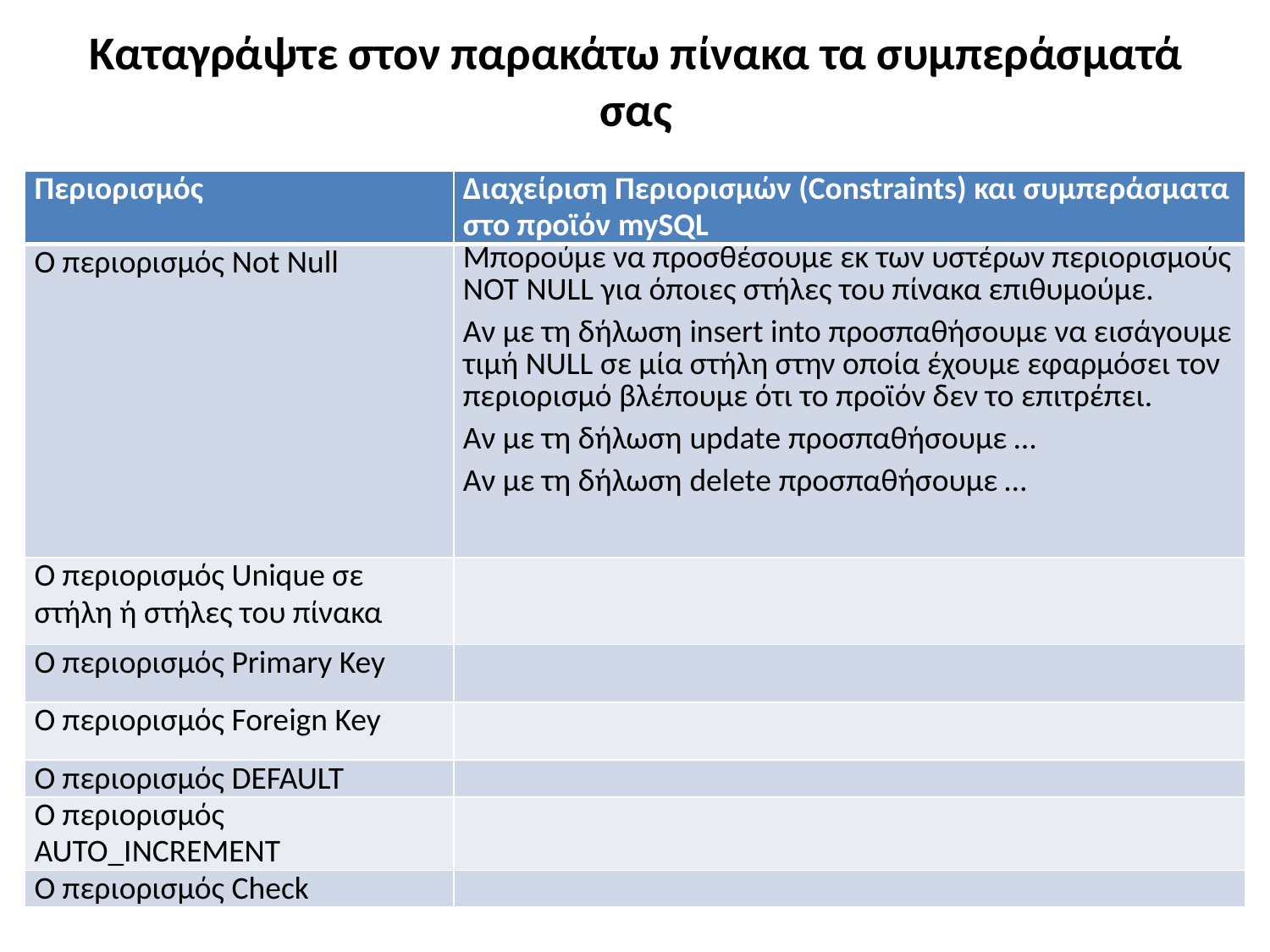

# Καταγράψτε στον παρακάτω πίνακα τα συμπεράσματά σας
| Περιορισμός | Διαχείριση Περιορισμών (Constraints) και συμπεράσματα στο προϊόν mySQL |
| --- | --- |
| Ο περιορισμός Not Null | Μπορούμε να προσθέσουμε εκ των υστέρων περιορισμούς NOT NULL για όποιες στήλες του πίνακα επιθυμούμε. Αν με τη δήλωση insert into προσπαθήσουμε να εισάγουμε τιμή NULL σε μία στήλη στην οποία έχουμε εφαρμόσει τον περιορισμό βλέπουμε ότι το προϊόν δεν το επιτρέπει. Αν με τη δήλωση update προσπαθήσουμε … Αν με τη δήλωση delete προσπαθήσουμε … |
| Ο περιορισμός Unique σε στήλη ή στήλες του πίνακα |  |
| Ο περιορισμός Primary Key |  |
| Ο περιορισμός Foreign Key |  |
| Ο περιορισμός DEFAULT |  |
| Ο περιορισμός AUTO\_INCREMENT |  |
| Ο περιορισμός Check |  |